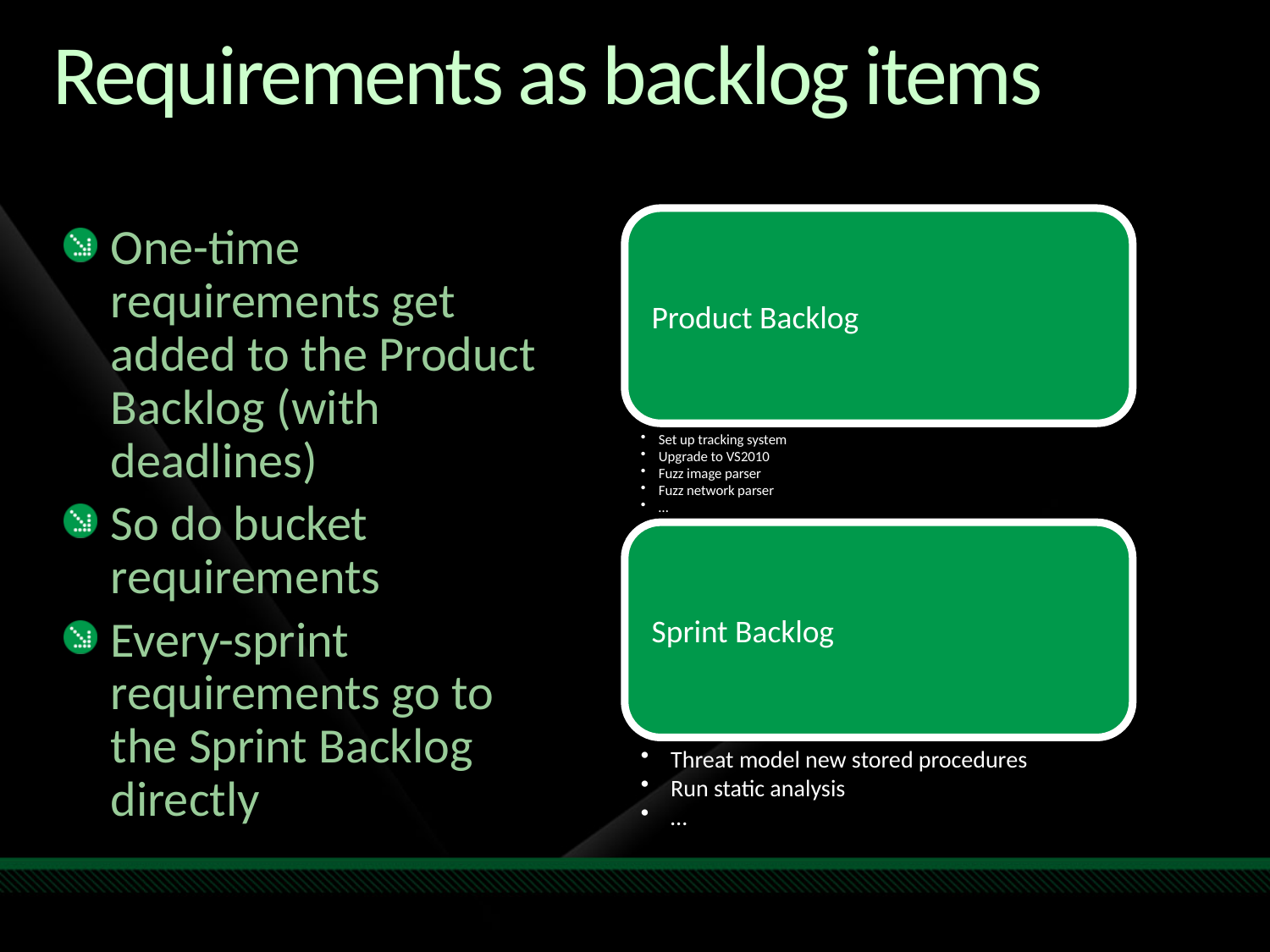

# Requirements as backlog items
Product Backlog
Set up tracking system
Sprint Backlog
Threat model new stored procedures
Upgrade to VS2010
Run static analysis
…
Fuzz image parser
Fuzz network parser
…
One-time requirements get added to the Product Backlog (with deadlines)
So do bucket requirements
Every-sprint requirements go to the Sprint Backlog directly